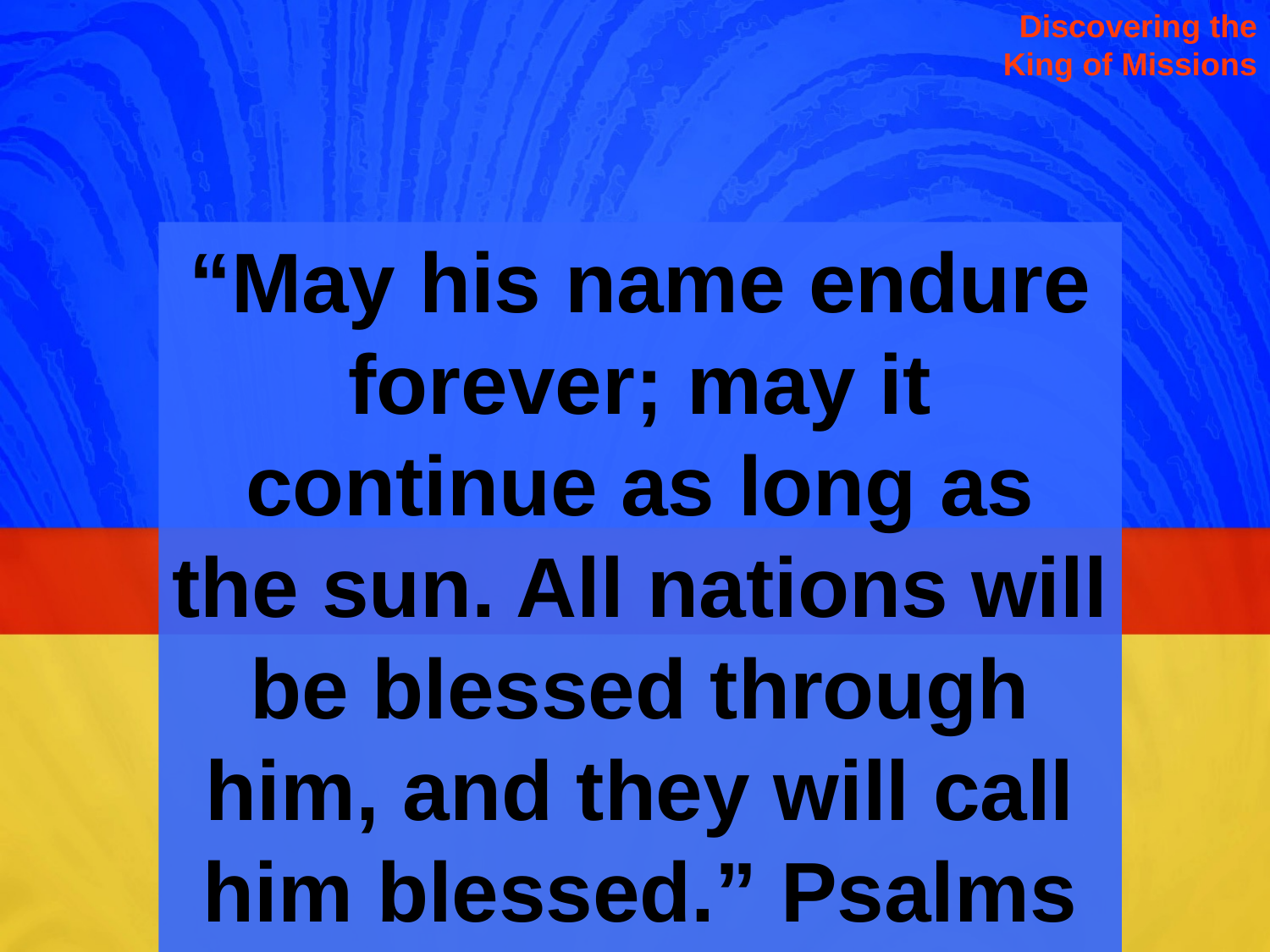

Discovering the King of Missions
“May his name endure forever; may it continue as long as the sun. All nations will be blessed through him, and they will call him blessed.” Psalms 72:17